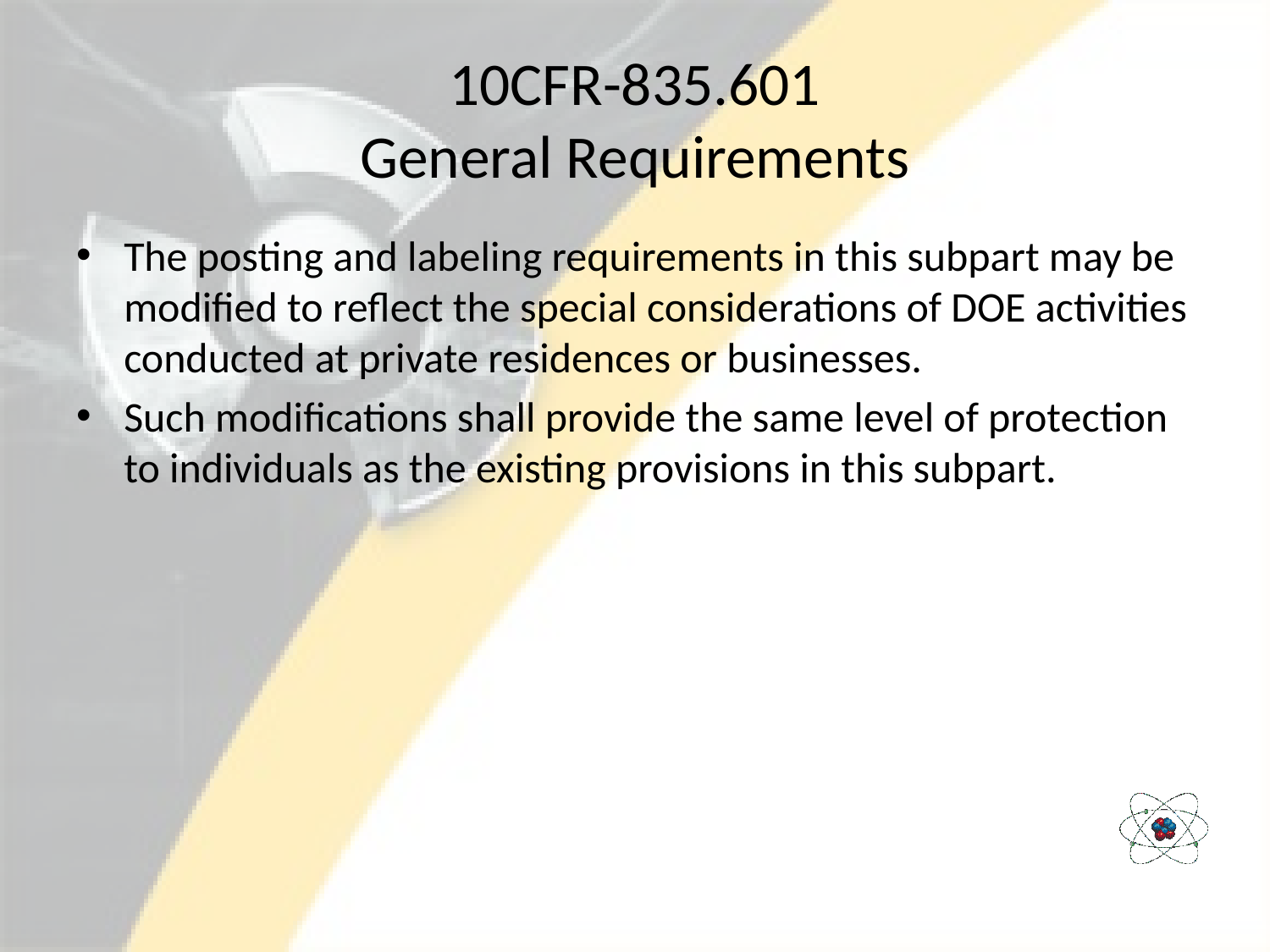

# 10CFR-835.601 General Requirements
The posting and labeling requirements in this subpart may be modified to reflect the special considerations of DOE activities conducted at private residences or businesses.
Such modifications shall provide the same level of protection to individuals as the existing provisions in this subpart.